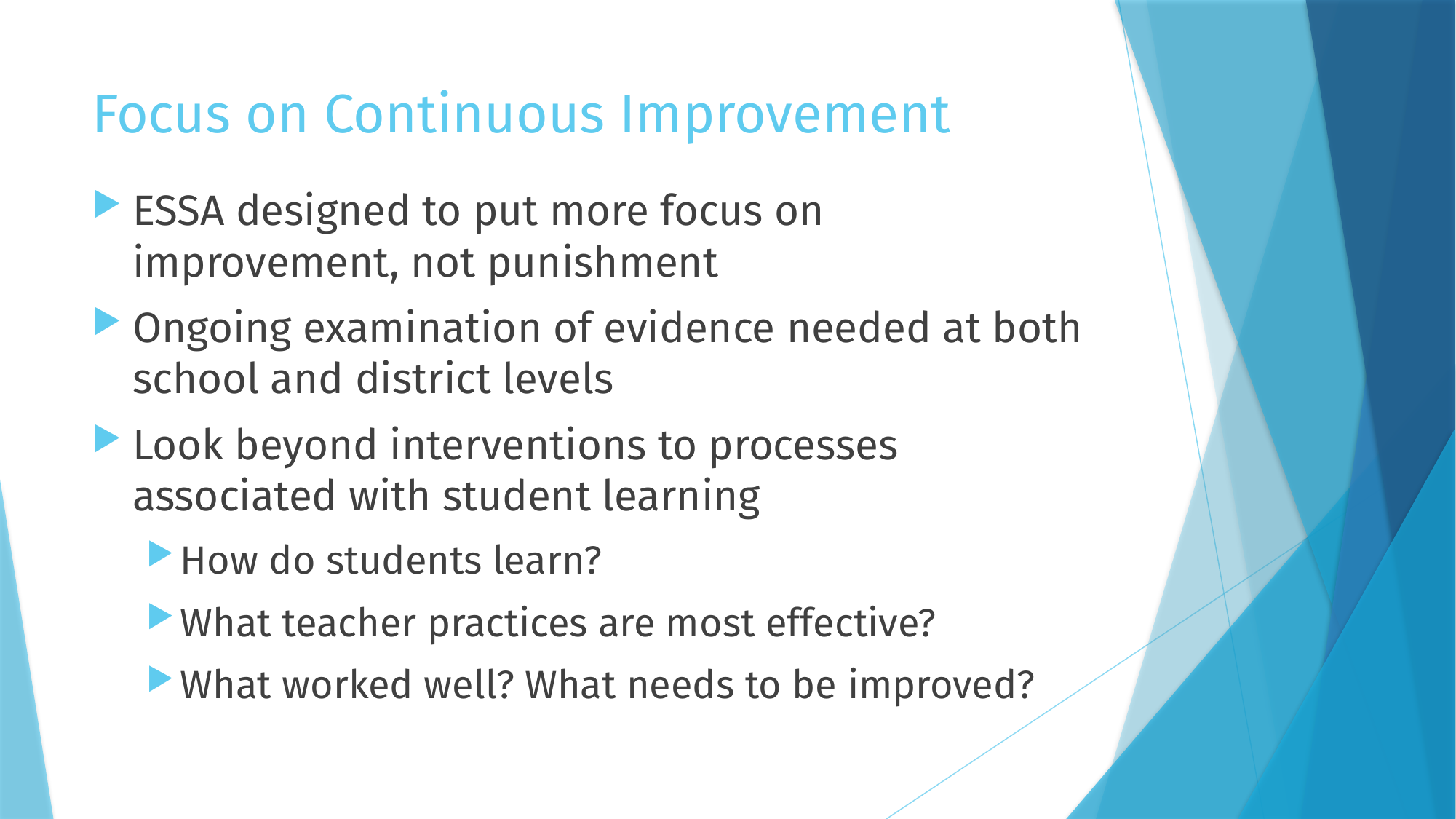

# Focus on Continuous Improvement
ESSA designed to put more focus on improvement, not punishment
Ongoing examination of evidence needed at both school and district levels
Look beyond interventions to processes associated with student learning
How do students learn?
What teacher practices are most effective?
What worked well? What needs to be improved?